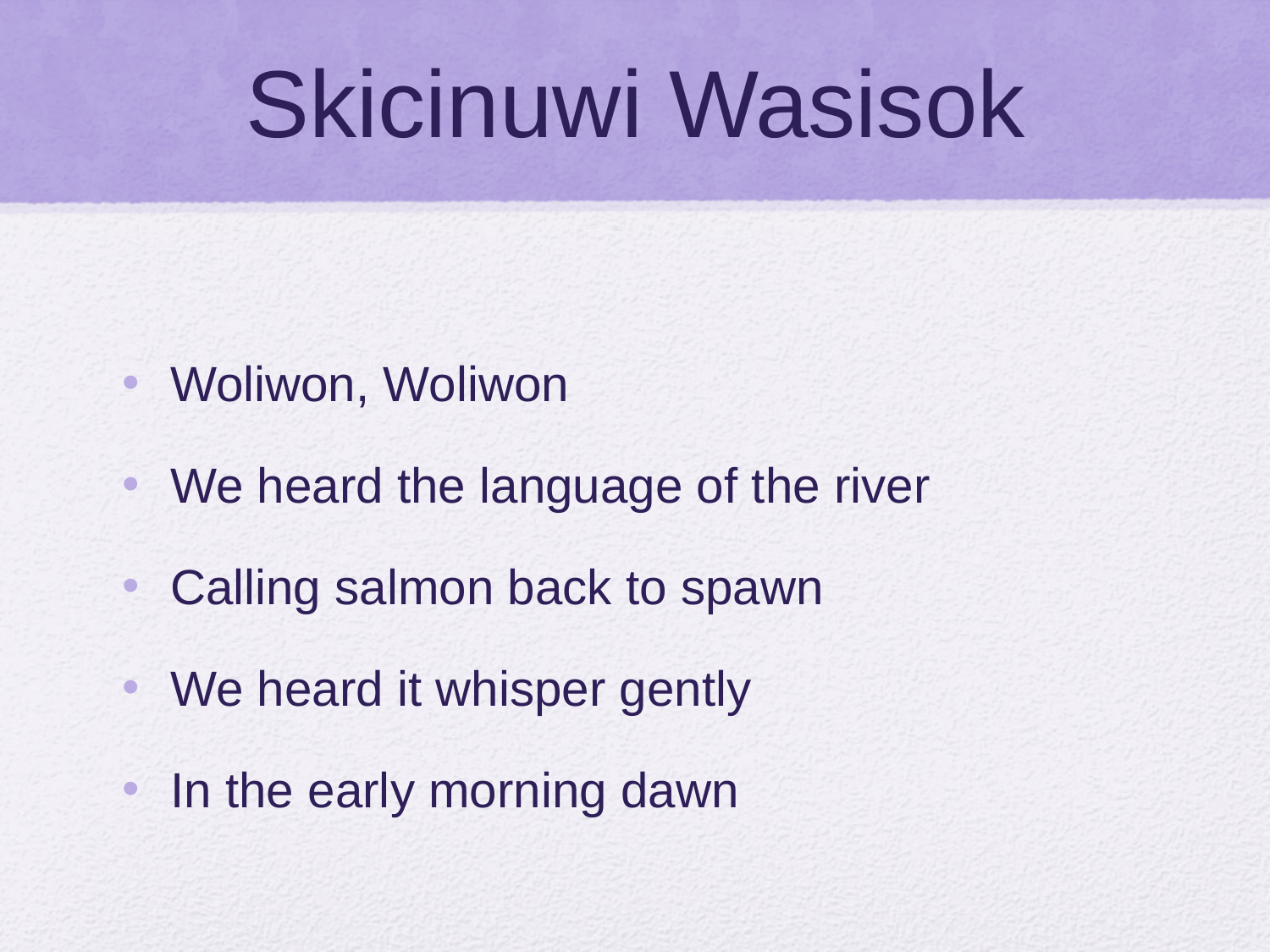

# Skicinuwi Wasisok

Woliwon, Woliwon
We heard the language of the river
Calling salmon back to spawn
We heard it whisper gently
In the early morning dawn